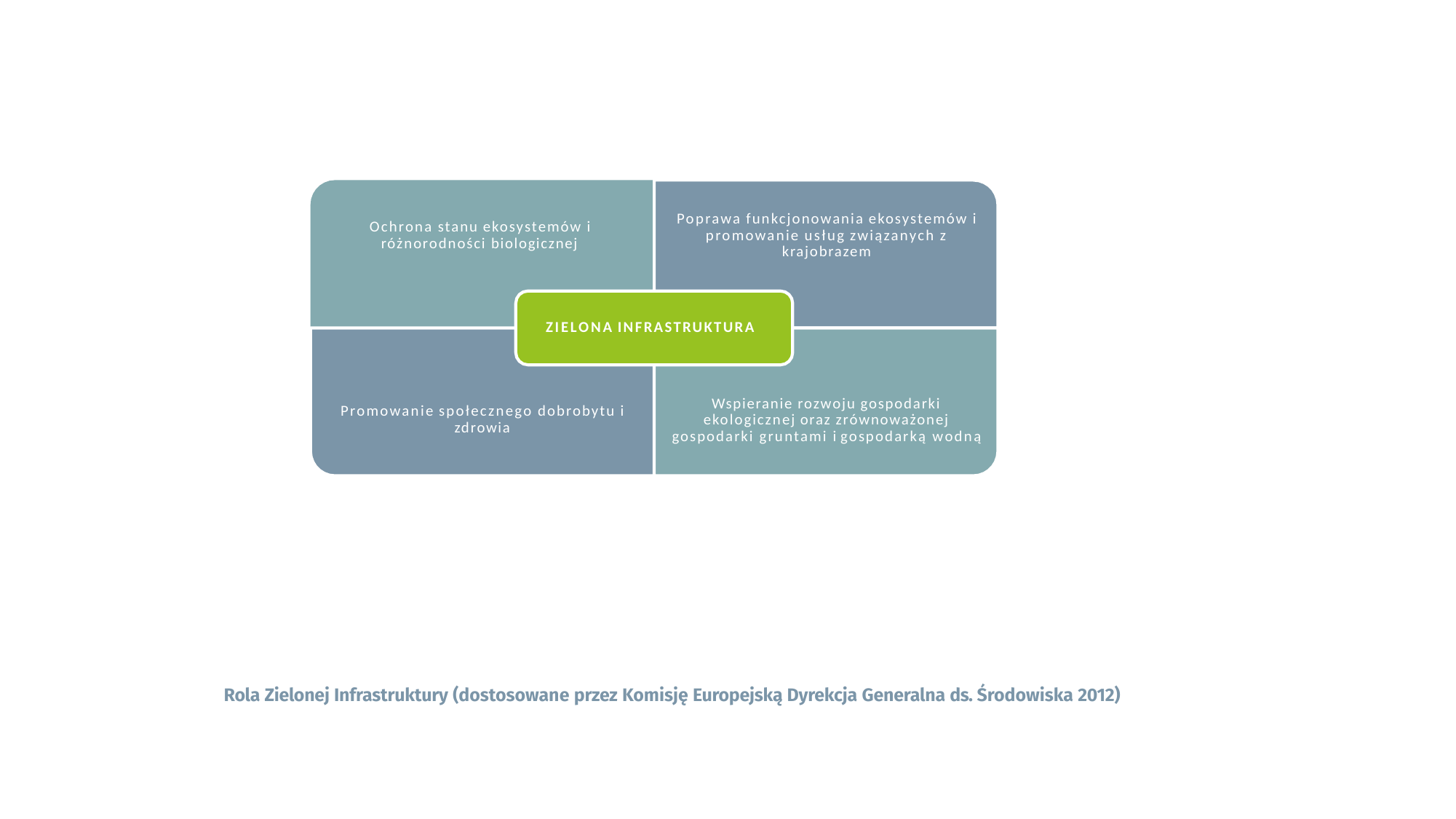

Poprawa funkcjonowania ekosystemów i promowanie usług związanych z krajobrazem
Ochrona stanu ekosystemów i różnorodności biologicznej

ZIELONA INFRASTRUKTURA

Wspieranie rozwoju gospodarki ekologicznej oraz zrównoważonej gospodarki gruntami i gospodarką wodną
Promowanie społecznego dobrobytu i
zdrowia
Rola Zielonej Infrastruktury (dostosowane przez Komisję Europejską Dyrekcja Generalna ds. Środowiska 2012)